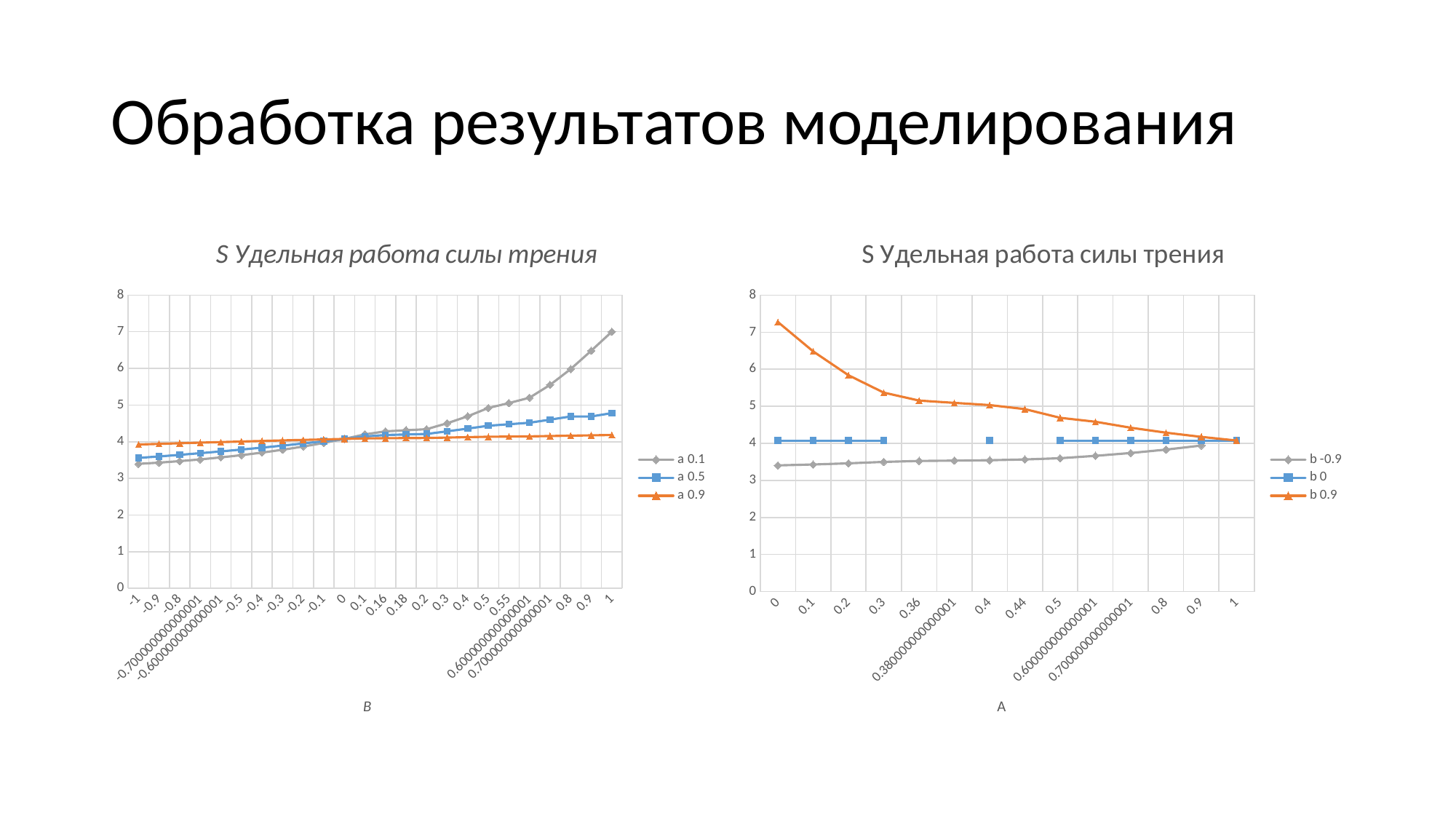

# Обработка результатов моделирования

### Chart: S Удельная работа силы трения

| Category |  |  |  |
|---|---|---|---|
|  | 3.3975579738616943 | 3.558884620666504 | 3.924434185028076 |
|  | 3.430528640747071 | 3.599327564239504 | 3.9416809082031237 |
|  | 3.470868587493892 | 3.6422669887542725 | 3.9585111141204834 |
|  | 3.5183422565460205 | 3.6877002716064538 | 3.9749131202697727 |
|  | 3.5727384090423584 | 3.735640287399292 | 3.9908766746520987 |
|  | 3.634373903274536 | 3.786098003387451 | 4.006392955780038 |
|  | 3.7038094997405997 | 3.8390922546386674 | 4.021454811096182 |
|  | 3.781759023666382 | 3.8946492671966553 | 4.036056041717529 |
|  | 3.8691160678863596 | 3.952805519103996 | 4.0501923561096165 |
|  | 3.9670469760894775 | 4.013595104217529 | 4.063860893249512 |
|  | 4.07705974578858 | 4.07705974578858 | 4.07705974578858 |
|  | 4.201179504394541 | 4.14324760437013 | 4.089788436889648 |
|  | 4.28359889984131 | 4.184294700622559 | 4.097199916839591 |
|  | 4.312571048736563 | 4.1982040405273375 | 4.0996332168579075 |
|  | 4.342349052429199 | 4.212227821350098 | 4.102047443389893 |
|  | 4.5048036575317365 | 4.284098625183114 | 4.113839149475088 |
|  | 4.694858551025375 | 4.3589482307434055 | 4.125166416168201 |
|  | 4.922184467315663 | 4.4368672370910724 | 4.136033058166496 |
|  | 5.054133892059326 | 4.477006912231445 | 4.1412954330444425 |
|  | 5.201217651367188 | 4.517948627471915 | 4.146444797515869 |
|  | 5.550306797027588 | 4.602274894714356 | 4.1564083099365225 |
|  | 5.982049942016603 | 4.689905643463137 | 4.165929317474365 |
|  | 6.4823899269103995 | 4.689905643463137 | 4.1750164031982395 |
|  | 7.001321315765389 | 4.78085470199585 | 4.183677673339844 |

### Chart: S Удельная работа силы трения

| Category |  |  |  |
|---|---|---|---|
| 0 | 3.4058830738067627 | 4.07705974578858 | 7.275248050689705 |
| 0.1 | 3.430528640747071 | 4.07705974578858 | 6.4823899269103995 |
| 0.2 | 3.461588382720948 | 4.07705974578858 | 5.838610172271729 |
| 0.30000000000000032 | 3.4996390342712367 | 4.07705974578858 | 5.3700766563415465 |
| 0.36000000000000032 | 3.526024580001831 | None | 5.155447006225577 |
| 0.38000000000000056 | 3.5354497432708727 | None | 5.092440128326407 |
| 0.4 | 3.545205116271973 | 4.07705974578858 | 5.033085346221915 |
| 0.44 | 3.56575083732605 | None | 4.924072265624996 |
| 0.5 | 3.599327564239504 | 4.07705974578858 | 4.689905643463137 |
| 0.60000000000000064 | 3.6635584831237753 | 4.07705974578858 | 4.583218097686769 |
| 0.70000000000000062 | 3.7399542331695557 | 4.07705974578858 | 4.422654151916496 |
| 0.8 | 3.8313257694244385 | 4.07705974578858 | 4.288761615753191 |
| 0.9 | 3.9416809082031237 | 4.07705974578858 | 4.1750164031982395 |
| 1 | None | 4.07705974578858 | 4.07705974578858 |